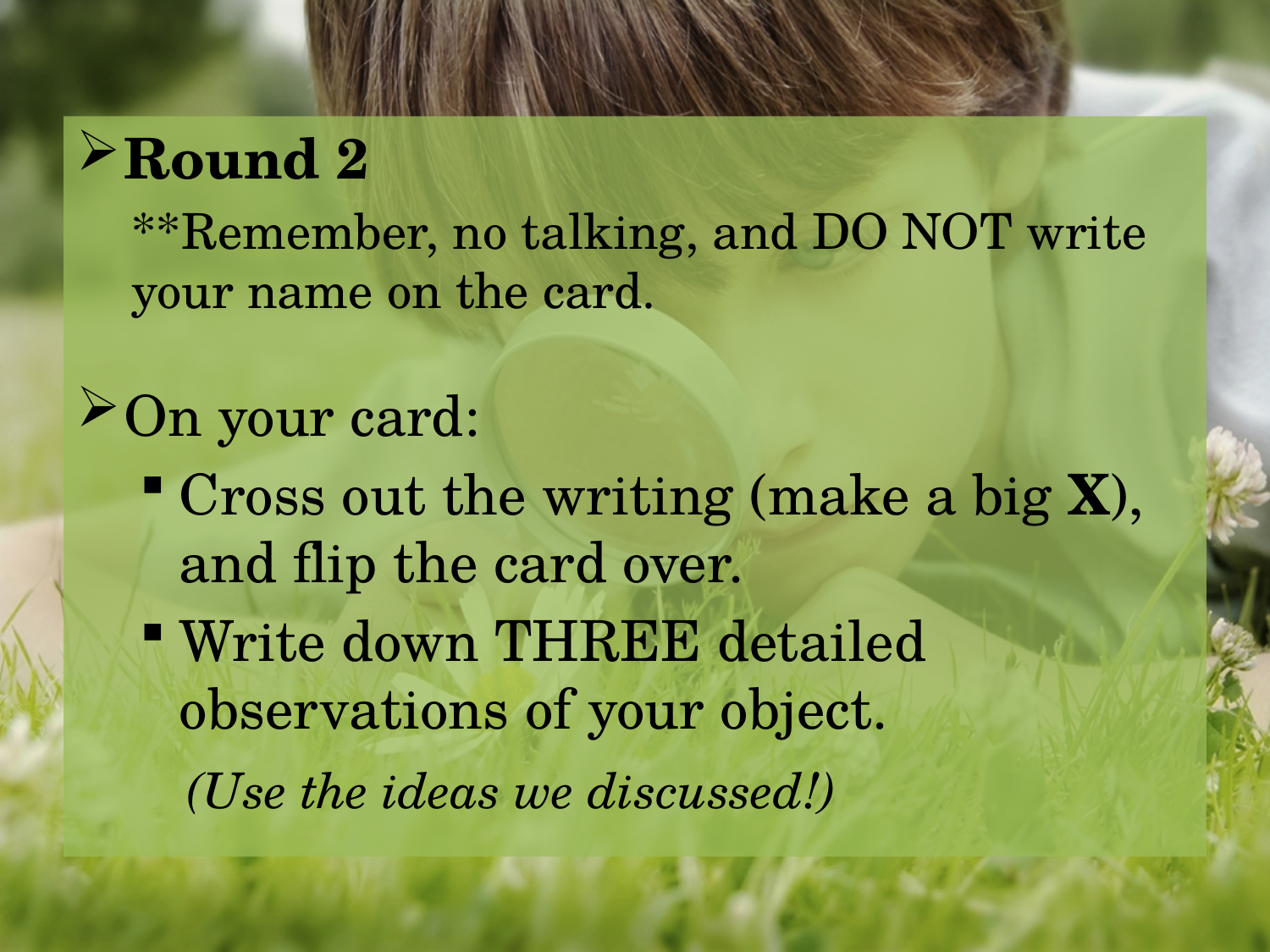

Round 2
**Remember, no talking, and DO NOT write your name on the card.

On your card:
Cross out the writing (make a big X), and flip the card over.
Write down THREE detailed observations of your object.
   (Use the ideas we discussed!)